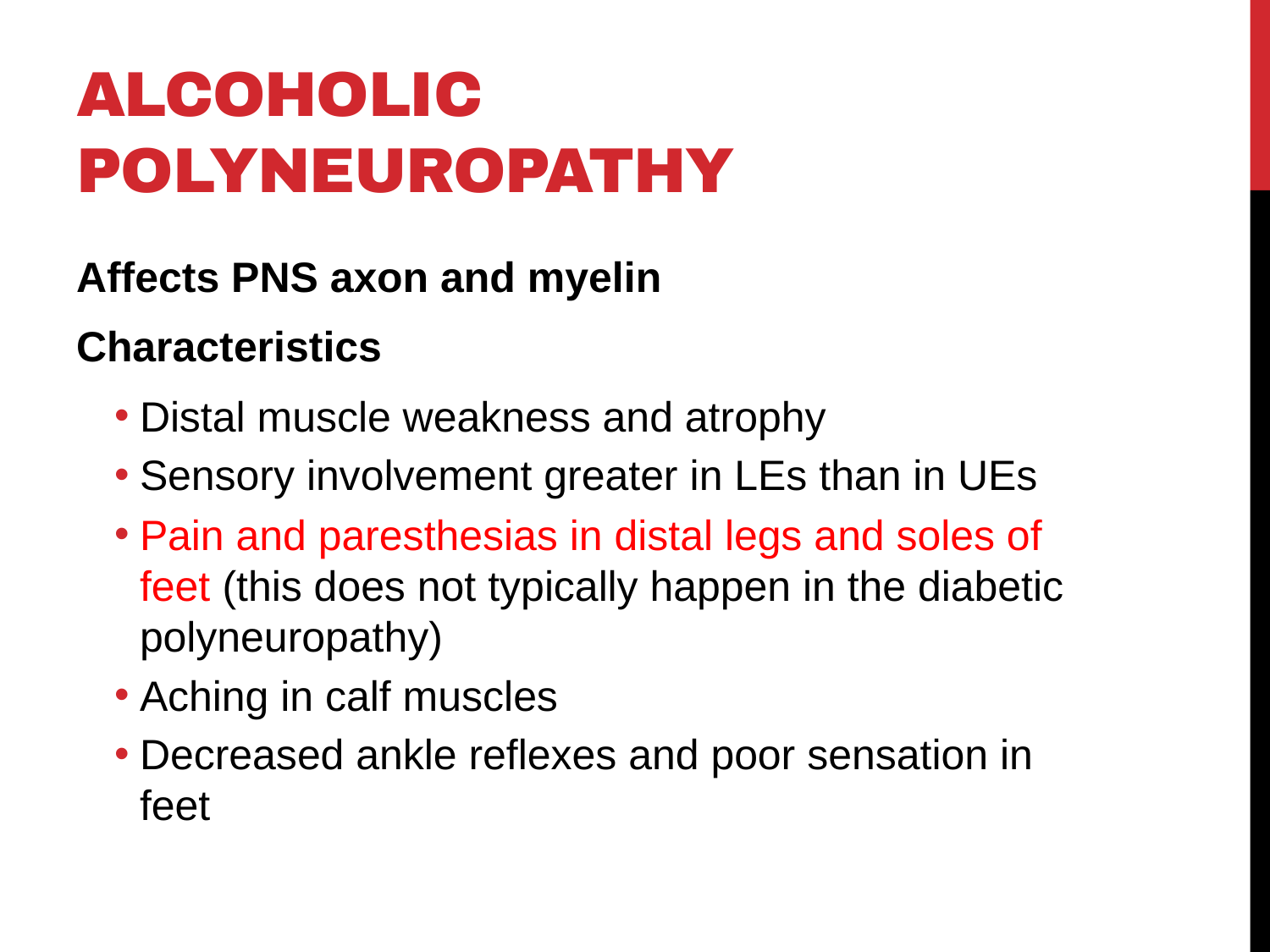

# Alcoholic Polyneuropathy
Affects PNS axon and myelin
Characteristics
Distal muscle weakness and atrophy
Sensory involvement greater in LEs than in UEs
Pain and paresthesias in distal legs and soles of feet (this does not typically happen in the diabetic polyneuropathy)
Aching in calf muscles
Decreased ankle reflexes and poor sensation in feet